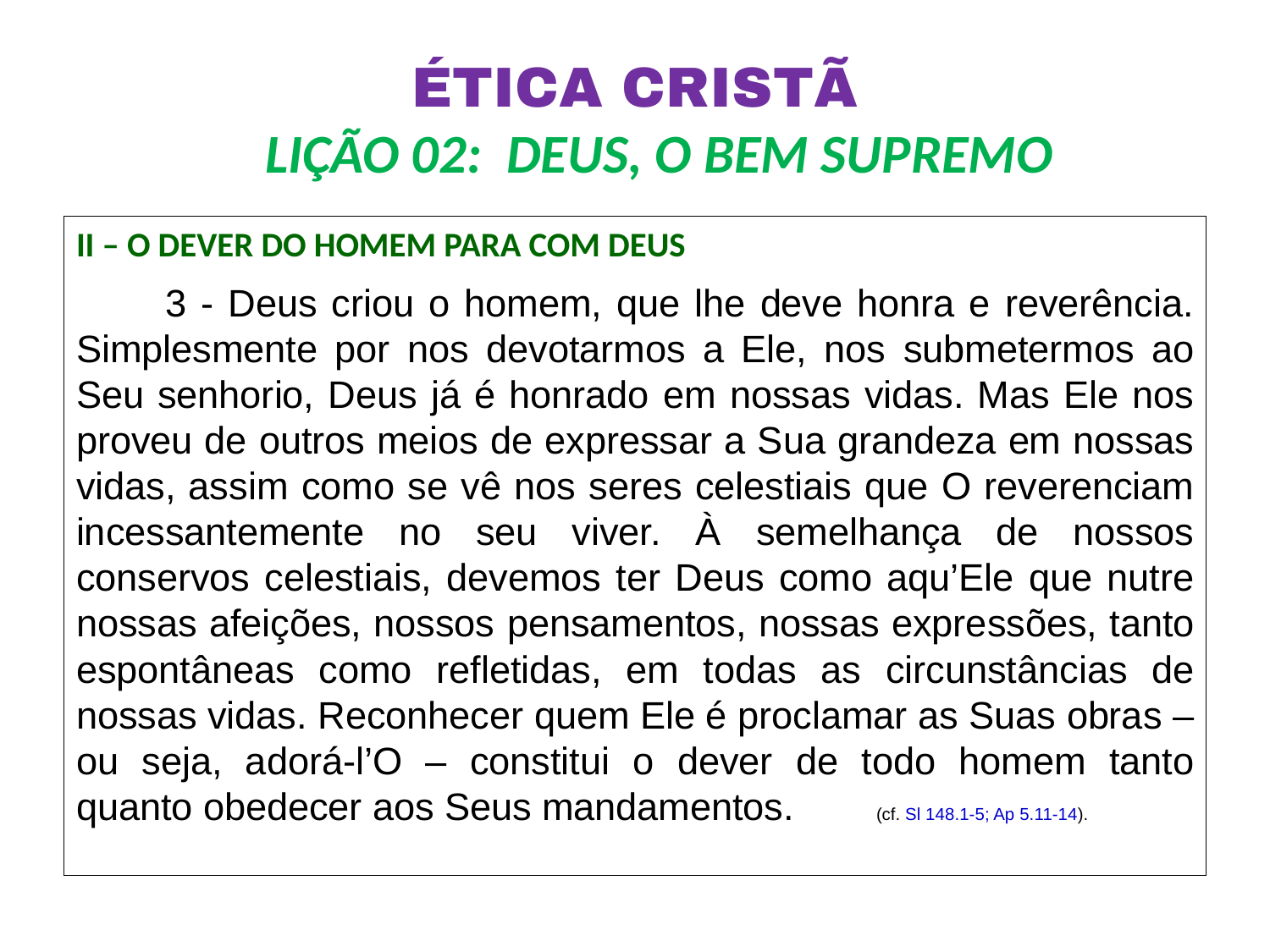

# ÉTICA CRISTÃ LIÇÃO 02:  DEUS, O BEM SUPREMO
II – O DEVER DO HOMEM PARA COM DEUS

	3 - Deus criou o homem, que lhe deve honra e reverência. Simplesmente por nos devotarmos a Ele, nos submetermos ao Seu senhorio, Deus já é honrado em nossas vidas. Mas Ele nos proveu de outros meios de expressar a Sua grandeza em nossas vidas, assim como se vê nos seres celestiais que O reverenciam incessantemente no seu viver. À semelhança de nossos conservos celestiais, devemos ter Deus como aqu’Ele que nutre nossas afeições, nossos pensamentos, nossas expressões, tanto espontâneas como refletidas, em todas as circunstâncias de nossas vidas. Reconhecer quem Ele é proclamar as Suas obras – ou seja, adorá-l’O – constitui o dever de todo homem tanto quanto obedecer aos Seus mandamentos.	(cf. Sl 148.1-5; Ap 5.11-14).